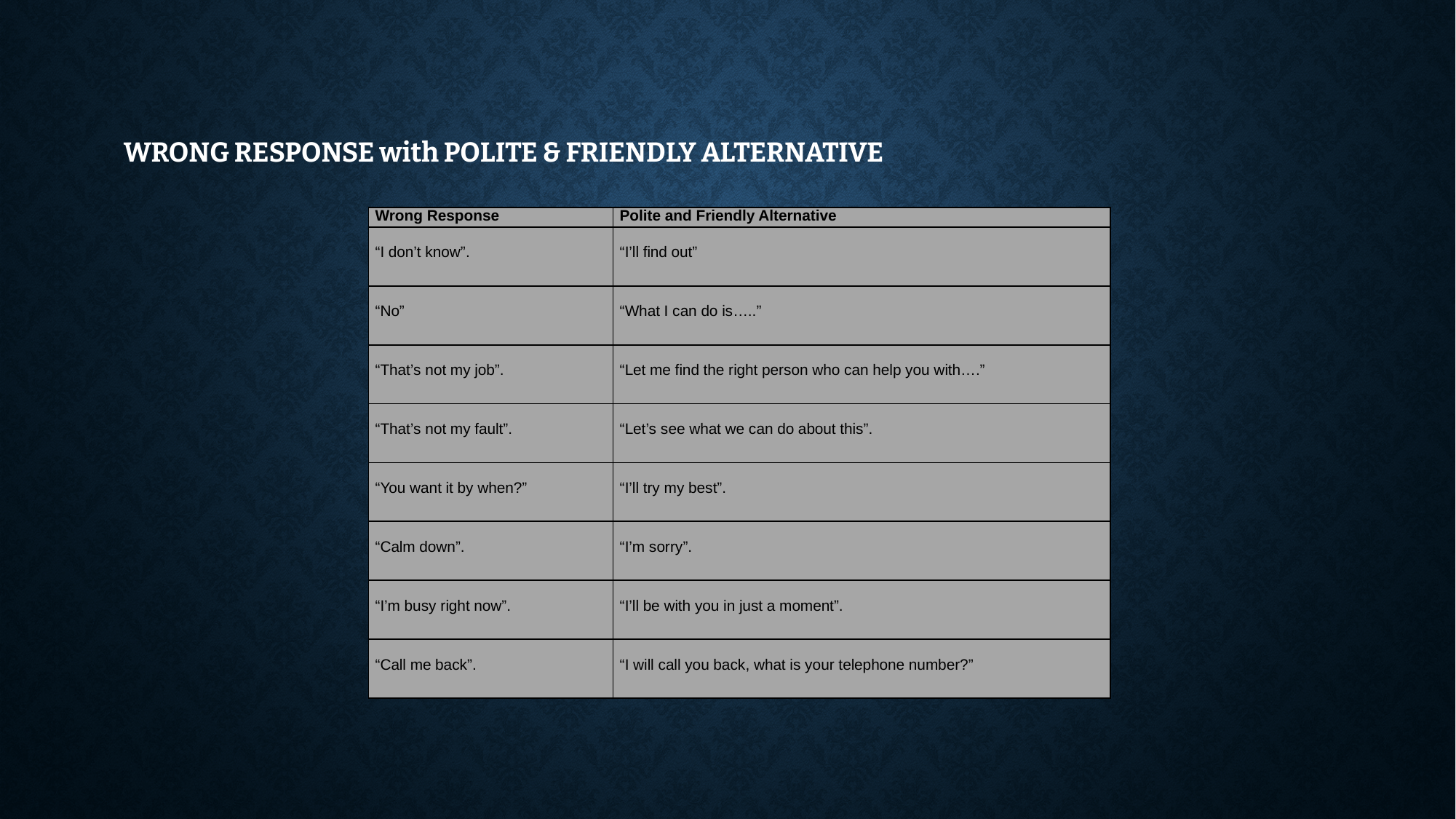

WRONG RESPONSE with POLITE & FRIENDLY ALTERNATIVE

| Wrong Response | Polite and Friendly Alternative |
| --- | --- |
| “I don’t know”. | “I’ll find out” |
| “No” | “What I can do is…..” |
| “That’s not my job”. | “Let me find the right person who can help you with….” |
| “That’s not my fault”. | “Let’s see what we can do about this”. |
| “You want it by when?” | “I’ll try my best”. |
| “Calm down”. | “I’m sorry”. |
| “I’m busy right now”. | “I’ll be with you in just a moment”. |
| “Call me back”. | “I will call you back, what is your telephone number?” |